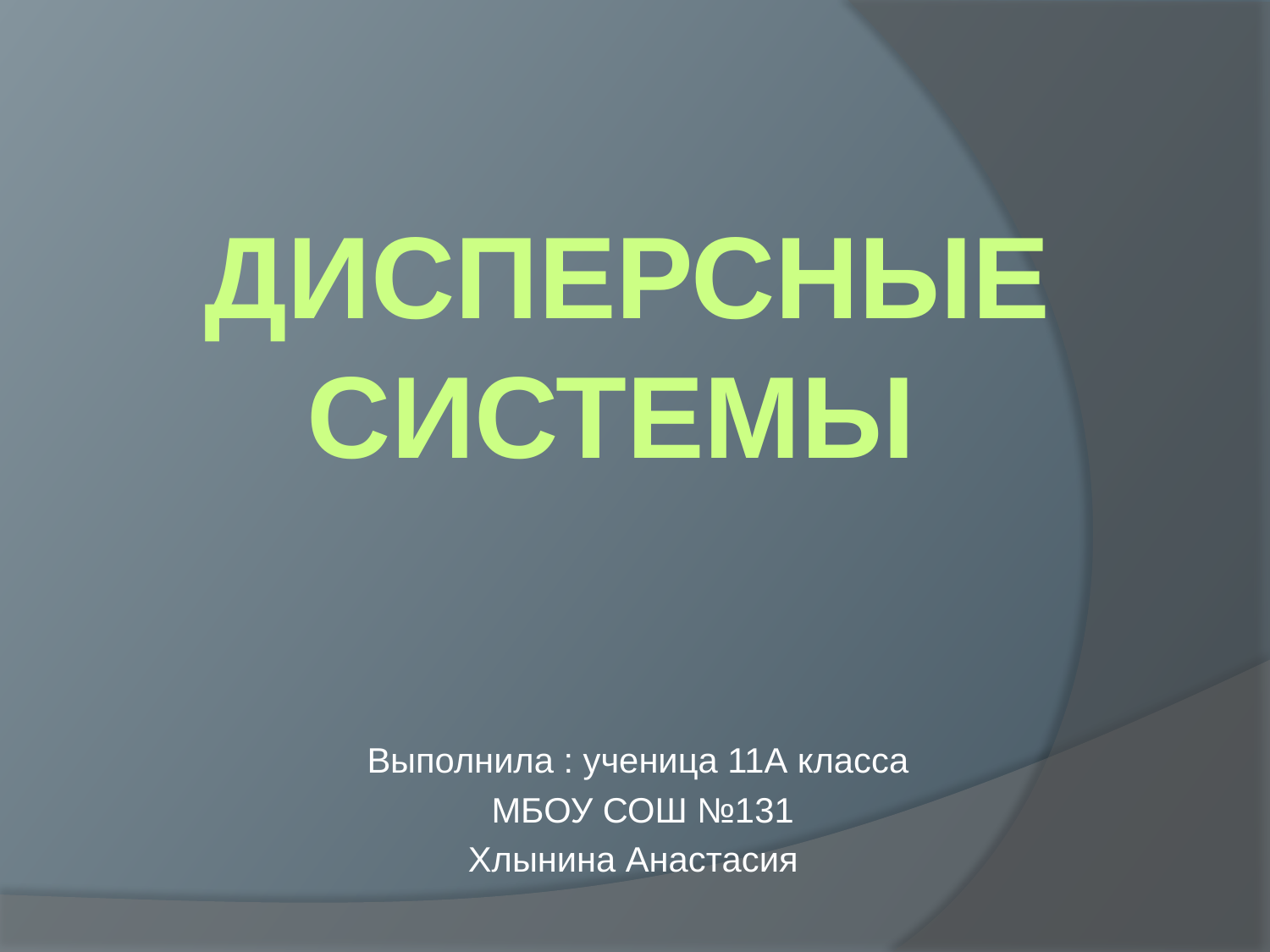

# Дисперсные Системы
Выполнила : ученица 11А класса
 МБОУ СОШ №131
Хлынина Анастасия